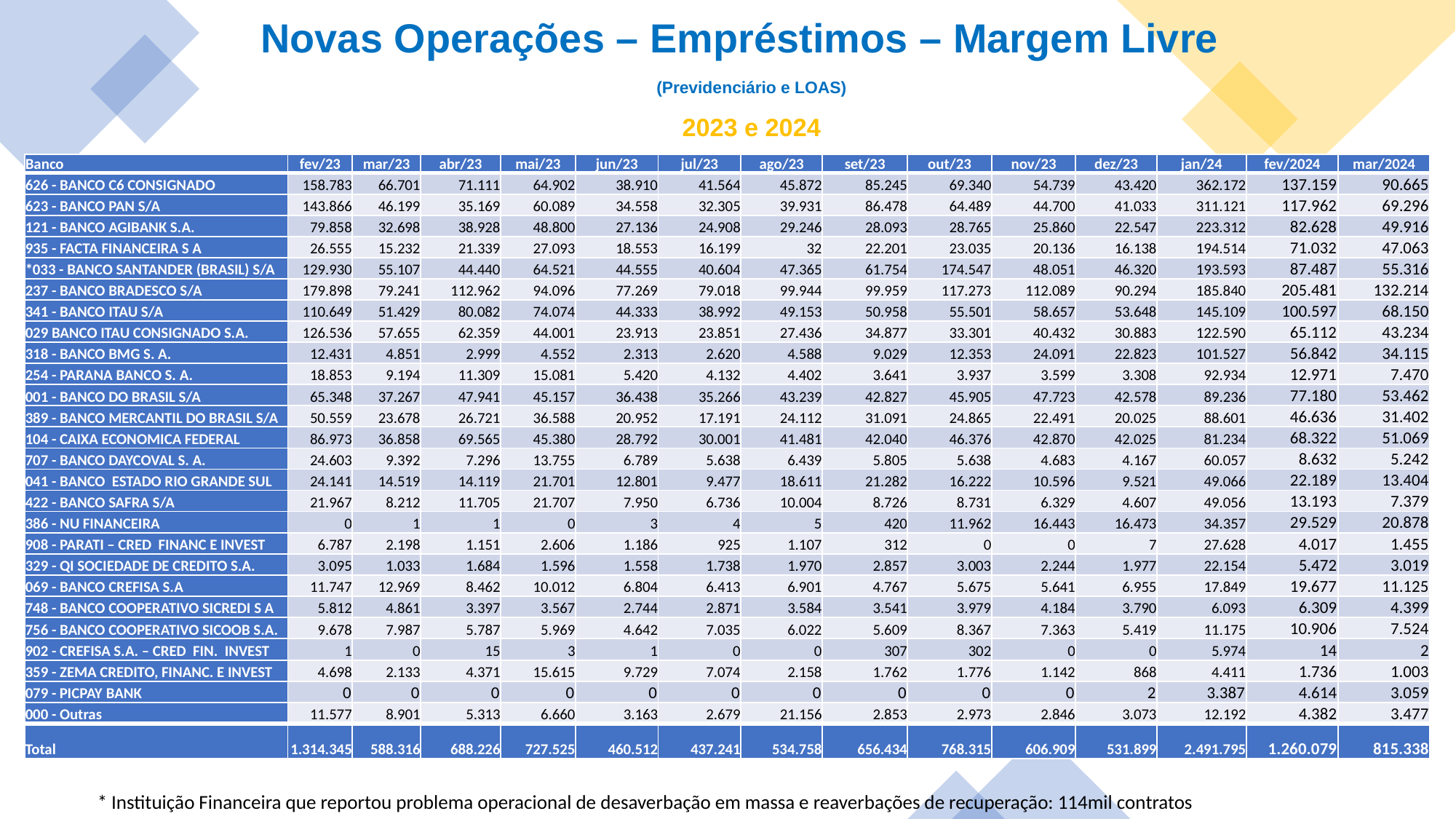

Novas Operações – Empréstimos – Margem Livre

(Previdenciário e LOAS)
2023 e 2024

| Banco | fev/23 | mar/23 | abr/23 | mai/23 | jun/23 | jul/23 | ago/23 | set/23 | out/23 | nov/23 | dez/23 | jan/24 | fev/2024 | mar/2024 |
| --- | --- | --- | --- | --- | --- | --- | --- | --- | --- | --- | --- | --- | --- | --- |
| 626 - BANCO C6 CONSIGNADO | 158.783 | 66.701 | 71.111 | 64.902 | 38.910 | 41.564 | 45.872 | 85.245 | 69.340 | 54.739 | 43.420 | 362.172 | 137.159 | 90.665 |
| 623 - BANCO PAN S/A | 143.866 | 46.199 | 35.169 | 60.089 | 34.558 | 32.305 | 39.931 | 86.478 | 64.489 | 44.700 | 41.033 | 311.121 | 117.962 | 69.296 |
| 121 - BANCO AGIBANK S.A. | 79.858 | 32.698 | 38.928 | 48.800 | 27.136 | 24.908 | 29.246 | 28.093 | 28.765 | 25.860 | 22.547 | 223.312 | 82.628 | 49.916 |
| 935 - FACTA FINANCEIRA S A | 26.555 | 15.232 | 21.339 | 27.093 | 18.553 | 16.199 | 32 | 22.201 | 23.035 | 20.136 | 16.138 | 194.514 | 71.032 | 47.063 |
| \*033 - BANCO SANTANDER (BRASIL) S/A | 129.930 | 55.107 | 44.440 | 64.521 | 44.555 | 40.604 | 47.365 | 61.754 | 174.547 | 48.051 | 46.320 | 193.593 | 87.487 | 55.316 |
| 237 - BANCO BRADESCO S/A | 179.898 | 79.241 | 112.962 | 94.096 | 77.269 | 79.018 | 99.944 | 99.959 | 117.273 | 112.089 | 90.294 | 185.840 | 205.481 | 132.214 |
| 341 - BANCO ITAU S/A | 110.649 | 51.429 | 80.082 | 74.074 | 44.333 | 38.992 | 49.153 | 50.958 | 55.501 | 58.657 | 53.648 | 145.109 | 100.597 | 68.150 |
| 029 BANCO ITAU CONSIGNADO S.A. | 126.536 | 57.655 | 62.359 | 44.001 | 23.913 | 23.851 | 27.436 | 34.877 | 33.301 | 40.432 | 30.883 | 122.590 | 65.112 | 43.234 |
| 318 - BANCO BMG S. A. | 12.431 | 4.851 | 2.999 | 4.552 | 2.313 | 2.620 | 4.588 | 9.029 | 12.353 | 24.091 | 22.823 | 101.527 | 56.842 | 34.115 |
| 254 - PARANA BANCO S. A. | 18.853 | 9.194 | 11.309 | 15.081 | 5.420 | 4.132 | 4.402 | 3.641 | 3.937 | 3.599 | 3.308 | 92.934 | 12.971 | 7.470 |
| 001 - BANCO DO BRASIL S/A | 65.348 | 37.267 | 47.941 | 45.157 | 36.438 | 35.266 | 43.239 | 42.827 | 45.905 | 47.723 | 42.578 | 89.236 | 77.180 | 53.462 |
| 389 - BANCO MERCANTIL DO BRASIL S/A | 50.559 | 23.678 | 26.721 | 36.588 | 20.952 | 17.191 | 24.112 | 31.091 | 24.865 | 22.491 | 20.025 | 88.601 | 46.636 | 31.402 |
| 104 - CAIXA ECONOMICA FEDERAL | 86.973 | 36.858 | 69.565 | 45.380 | 28.792 | 30.001 | 41.481 | 42.040 | 46.376 | 42.870 | 42.025 | 81.234 | 68.322 | 51.069 |
| 707 - BANCO DAYCOVAL S. A. | 24.603 | 9.392 | 7.296 | 13.755 | 6.789 | 5.638 | 6.439 | 5.805 | 5.638 | 4.683 | 4.167 | 60.057 | 8.632 | 5.242 |
| 041 - BANCO ESTADO RIO GRANDE SUL | 24.141 | 14.519 | 14.119 | 21.701 | 12.801 | 9.477 | 18.611 | 21.282 | 16.222 | 10.596 | 9.521 | 49.066 | 22.189 | 13.404 |
| 422 - BANCO SAFRA S/A | 21.967 | 8.212 | 11.705 | 21.707 | 7.950 | 6.736 | 10.004 | 8.726 | 8.731 | 6.329 | 4.607 | 49.056 | 13.193 | 7.379 |
| 386 - NU FINANCEIRA | 0 | 1 | 1 | 0 | 3 | 4 | 5 | 420 | 11.962 | 16.443 | 16.473 | 34.357 | 29.529 | 20.878 |
| 908 - PARATI – CRED FINANC E INVEST | 6.787 | 2.198 | 1.151 | 2.606 | 1.186 | 925 | 1.107 | 312 | 0 | 0 | 7 | 27.628 | 4.017 | 1.455 |
| 329 - QI SOCIEDADE DE CREDITO S.A. | 3.095 | 1.033 | 1.684 | 1.596 | 1.558 | 1.738 | 1.970 | 2.857 | 3.003 | 2.244 | 1.977 | 22.154 | 5.472 | 3.019 |
| 069 - BANCO CREFISA S.A | 11.747 | 12.969 | 8.462 | 10.012 | 6.804 | 6.413 | 6.901 | 4.767 | 5.675 | 5.641 | 6.955 | 17.849 | 19.677 | 11.125 |
| 748 - BANCO COOPERATIVO SICREDI S A | 5.812 | 4.861 | 3.397 | 3.567 | 2.744 | 2.871 | 3.584 | 3.541 | 3.979 | 4.184 | 3.790 | 6.093 | 6.309 | 4.399 |
| 756 - BANCO COOPERATIVO SICOOB S.A. | 9.678 | 7.987 | 5.787 | 5.969 | 4.642 | 7.035 | 6.022 | 5.609 | 8.367 | 7.363 | 5.419 | 11.175 | 10.906 | 7.524 |
| 902 - CREFISA S.A. – CRED FIN. INVEST | 1 | 0 | 15 | 3 | 1 | 0 | 0 | 307 | 302 | 0 | 0 | 5.974 | 14 | 2 |
| 359 - ZEMA CREDITO, FINANC. E INVEST | 4.698 | 2.133 | 4.371 | 15.615 | 9.729 | 7.074 | 2.158 | 1.762 | 1.776 | 1.142 | 868 | 4.411 | 1.736 | 1.003 |
| 079 - PICPAY BANK | 0 | 0 | 0 | 0 | 0 | 0 | 0 | 0 | 0 | 0 | 2 | 3.387 | 4.614 | 3.059 |
| 000 - Outras | 11.577 | 8.901 | 5.313 | 6.660 | 3.163 | 2.679 | 21.156 | 2.853 | 2.973 | 2.846 | 3.073 | 12.192 | 4.382 | 3.477 |
| Total | 1.314.345 | 588.316 | 688.226 | 727.525 | 460.512 | 437.241 | 534.758 | 656.434 | 768.315 | 606.909 | 531.899 | 2.491.795 | 1.260.079 | 815.338 |

* Instituição Financeira que reportou problema operacional de desaverbação em massa e reaverbações de recuperação: 114mil contratos